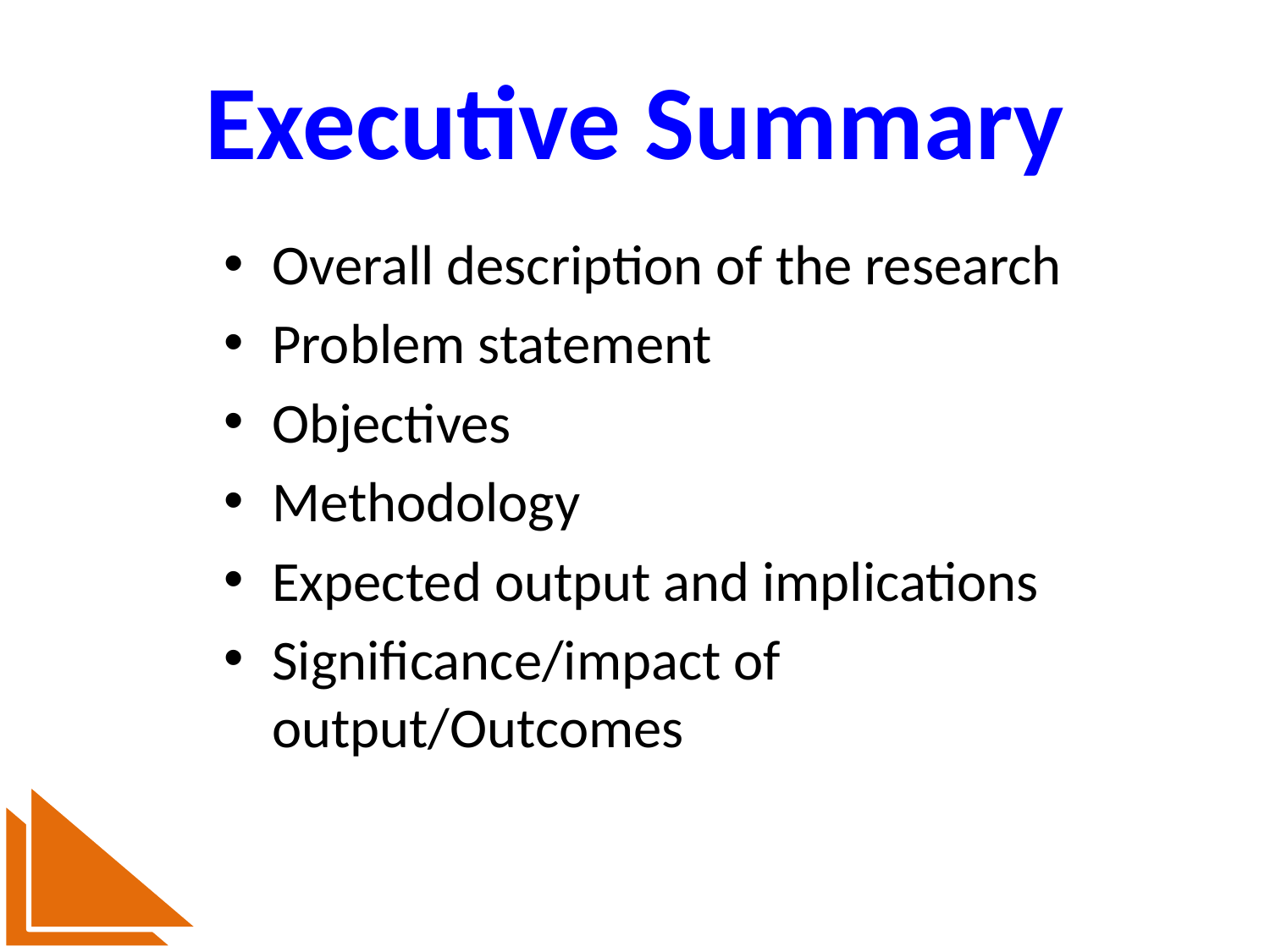

# Executive Summary
Overall description of the research
Problem statement
Objectives
Methodology
Expected output and implications
Significance/impact of output/Outcomes